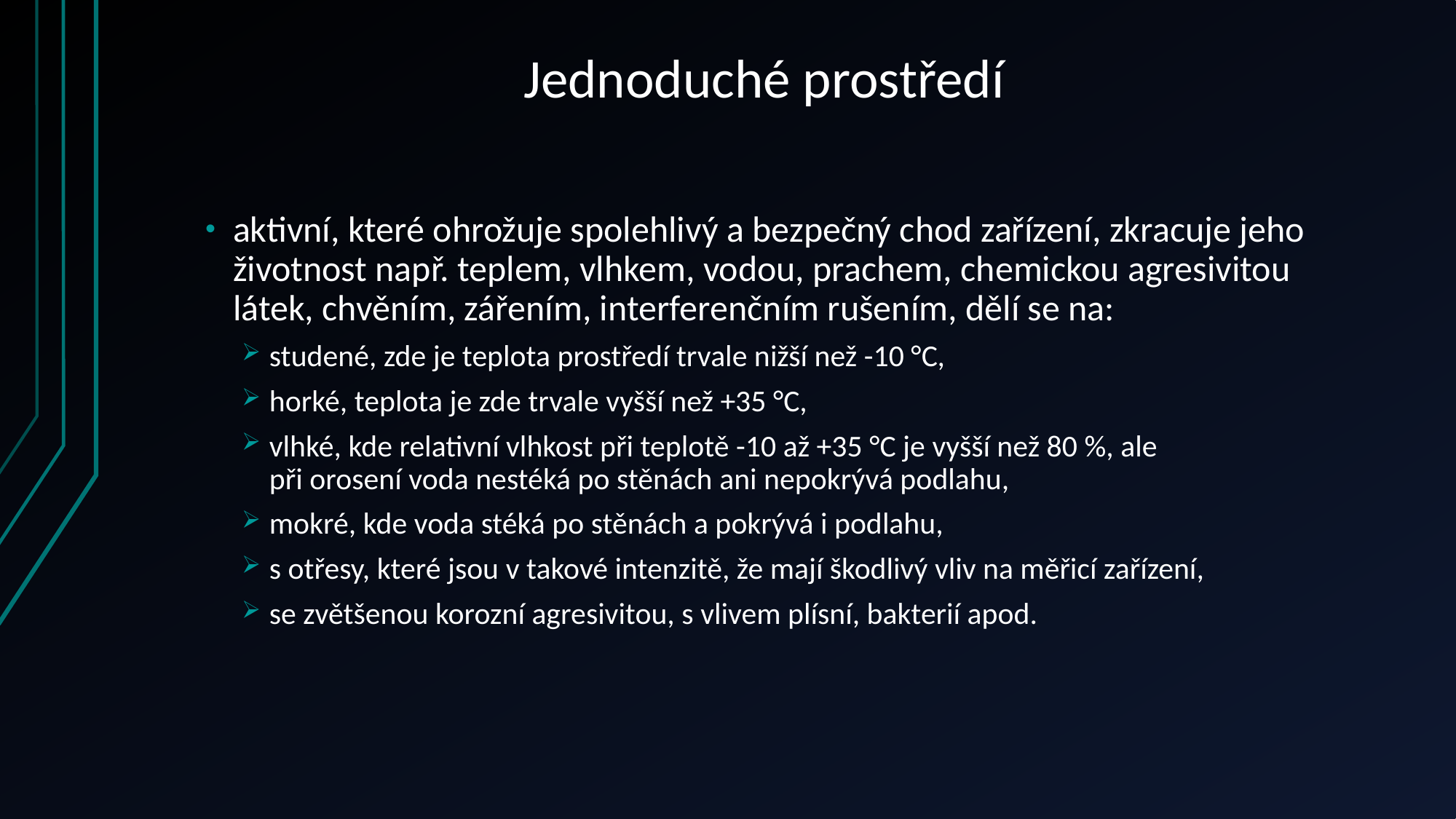

# Jednoduché prostředí
aktivní, které ohrožuje spolehlivý a bezpečný chod zařízení, zkracuje jeho životnost např. teplem, vlhkem, vodou, prachem, chemickou agresivitou látek, chvěním, zářením, interferenčním rušením, dělí se na:
studené, zde je teplota prostředí trvale nižší než -10 °C,
horké, teplota je zde trvale vyšší než +35 °C,
vlhké, kde relativní vlhkost při teplotě -10 až +35 °C je vyšší než 80 %, ale
při orosení voda nestéká po stěnách ani nepokrývá podlahu,
mokré, kde voda stéká po stěnách a pokrývá i podlahu,
s otřesy, které jsou v takové intenzitě, že mají škodlivý vliv na měřicí zařízení,
se zvětšenou korozní agresivitou, s vlivem plísní, bakterií apod.